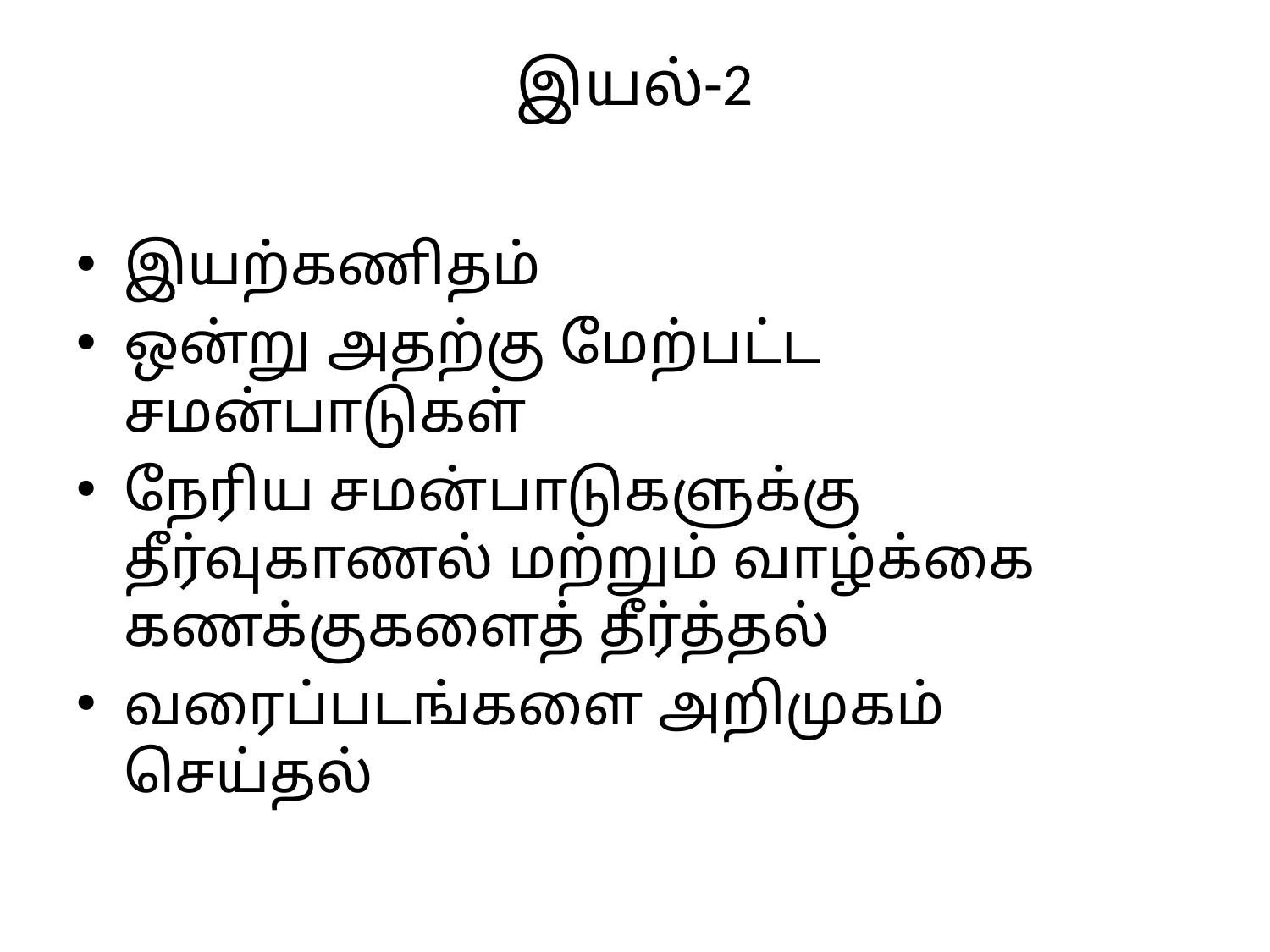

# இயல்-2
இயற்கணிதம்
ஒன்று அதற்கு மேற்பட்ட சமன்பாடுகள்
நேரிய சமன்பாடுகளுக்கு தீர்வுகாணல் மற்றும் வாழ்க்கை கணக்குகளைத் தீர்த்தல்
வரைப்படங்களை அறிமுகம் செய்தல்